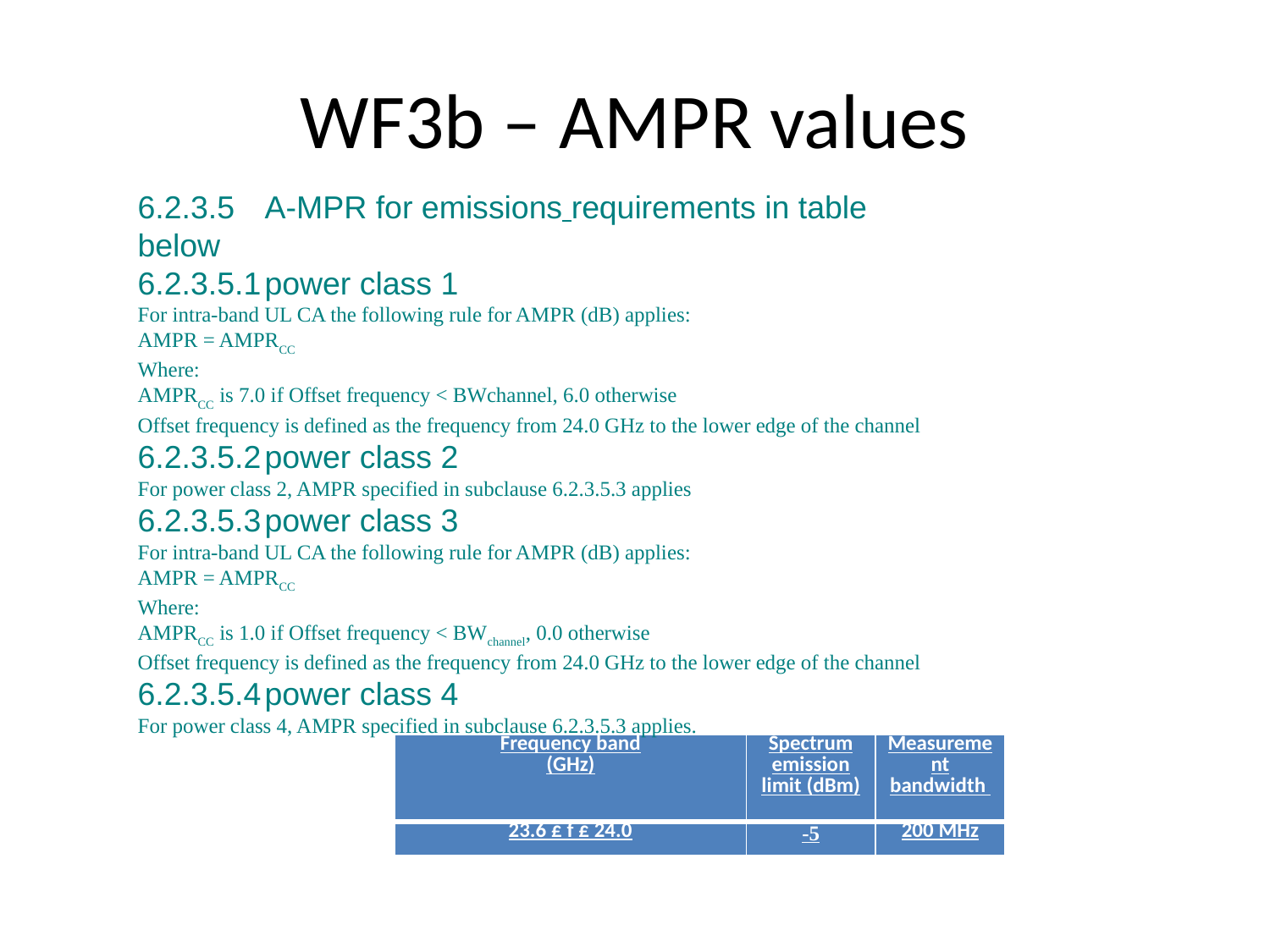

# WF3b – AMPR values
6.2.3.5	A-MPR for emissions requirements in table below
6.2.3.5.1	power class 1
For intra-band UL CA the following rule for AMPR (dB) applies:
AMPR = AMPRCC
Where:
AMPRCC is 7.0 if Offset frequency < BWchannel, 6.0 otherwise
Offset frequency is defined as the frequency from 24.0 GHz to the lower edge of the channel
6.2.3.5.2	power class 2
For power class 2, AMPR specified in subclause 6.2.3.5.3 applies
6.2.3.5.3	power class 3
For intra-band UL CA the following rule for AMPR (dB) applies:
AMPR = AMPRCC
Where:
AMPRCC is 1.0 if Offset frequency < BWchannel, 0.0 otherwise
Offset frequency is defined as the frequency from 24.0 GHz to the lower edge of the channel
6.2.3.5.4	power class 4
For power class 4, AMPR specified in subclause 6.2.3.5.3 applies.
| Frequency band (GHz) | Spectrum emission limit (dBm) | Measurement bandwidth |
| --- | --- | --- |
| 23.6 £ f £ 24.0 | -5 | 200 MHz |